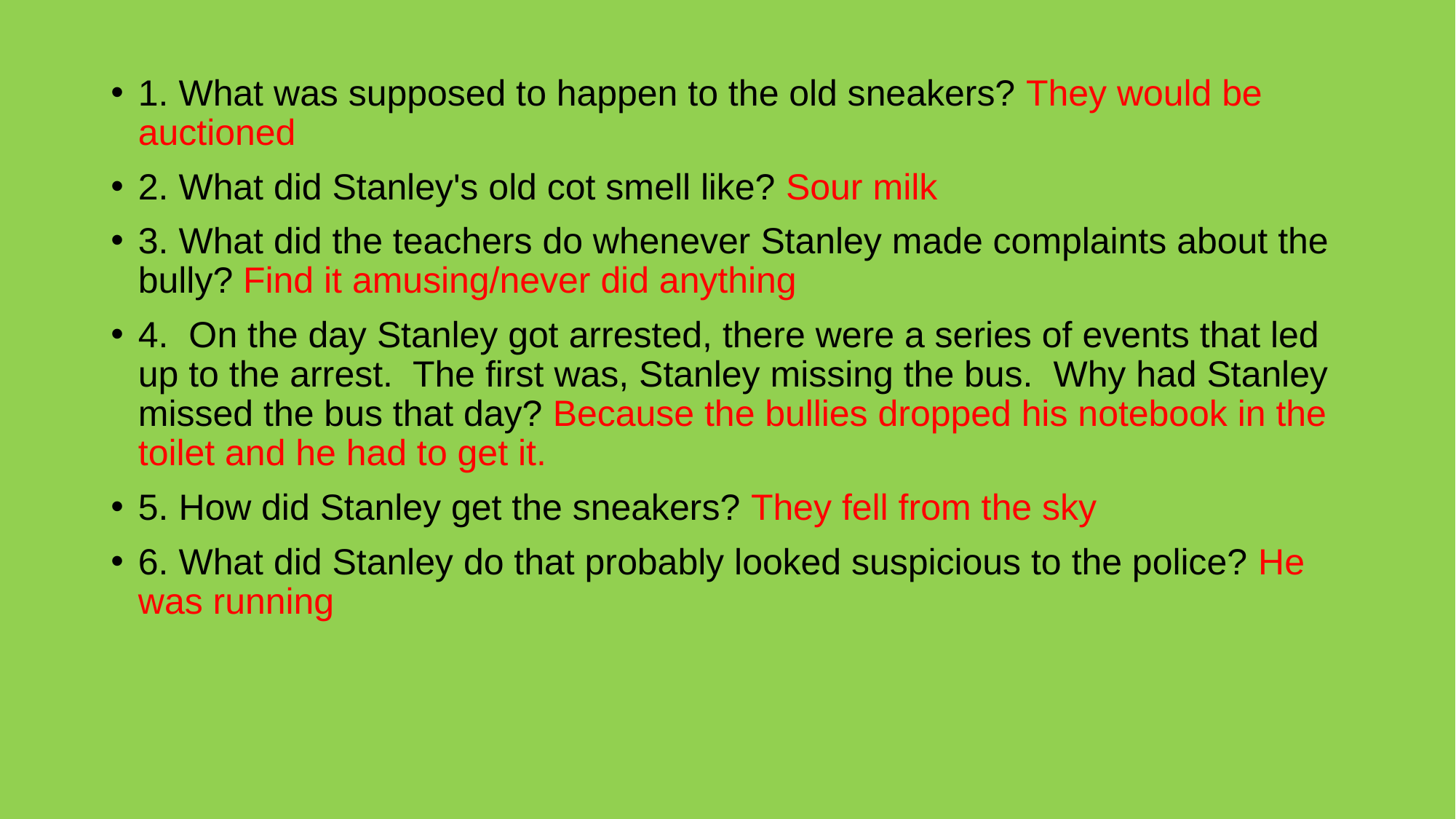

1. What was supposed to happen to the old sneakers? They would be auctioned
2. What did Stanley's old cot smell like? Sour milk
3. What did the teachers do whenever Stanley made complaints about the bully? Find it amusing/never did anything
4.  On the day Stanley got arrested, there were a series of events that led up to the arrest.  The first was, Stanley missing the bus.  Why had Stanley missed the bus that day? Because the bullies dropped his notebook in the toilet and he had to get it.
5. How did Stanley get the sneakers? They fell from the sky
6. What did Stanley do that probably looked suspicious to the police? He was running